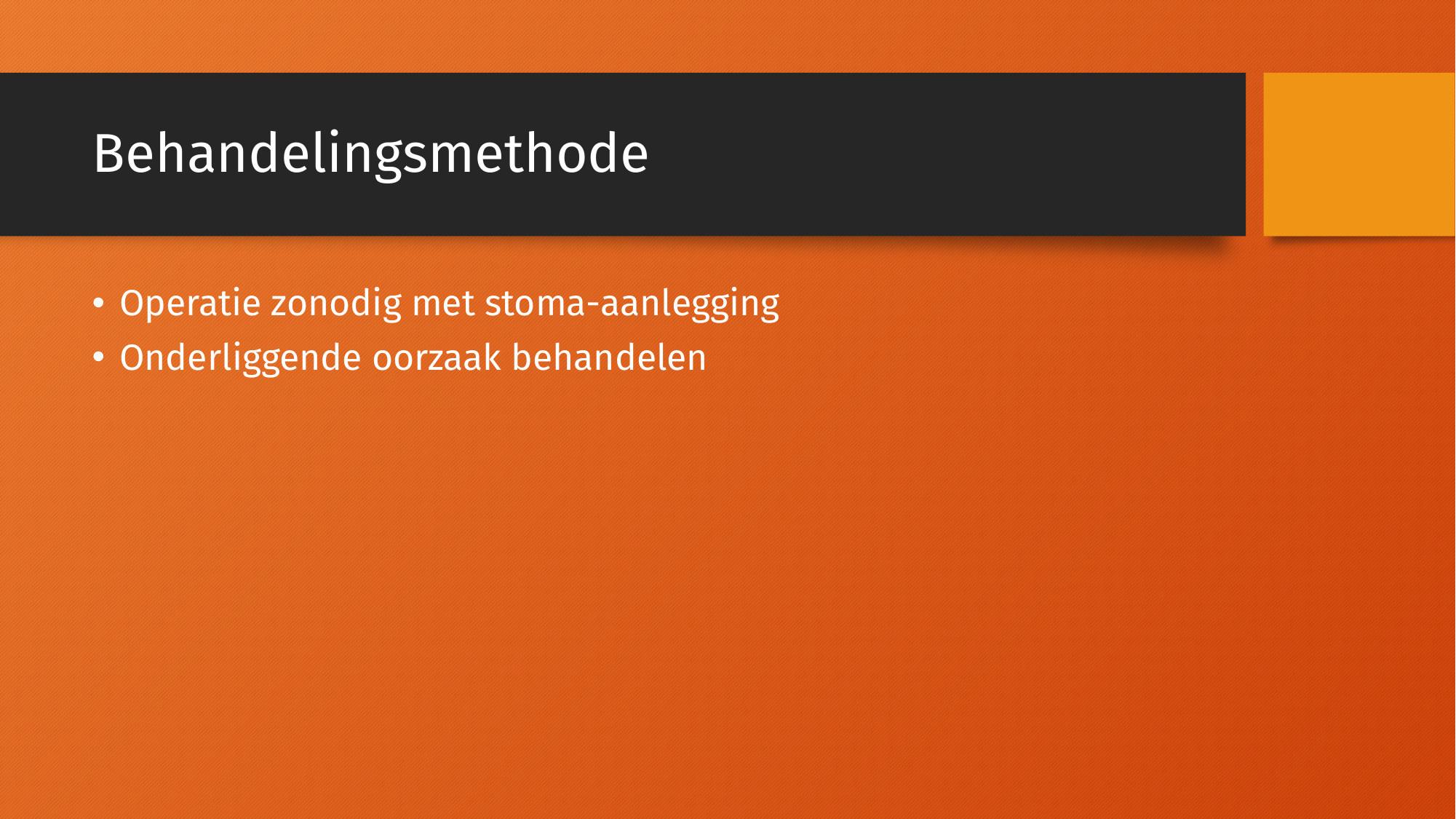

# Behandelingsmethode
Operatie zonodig met stoma-aanlegging
Onderliggende oorzaak behandelen